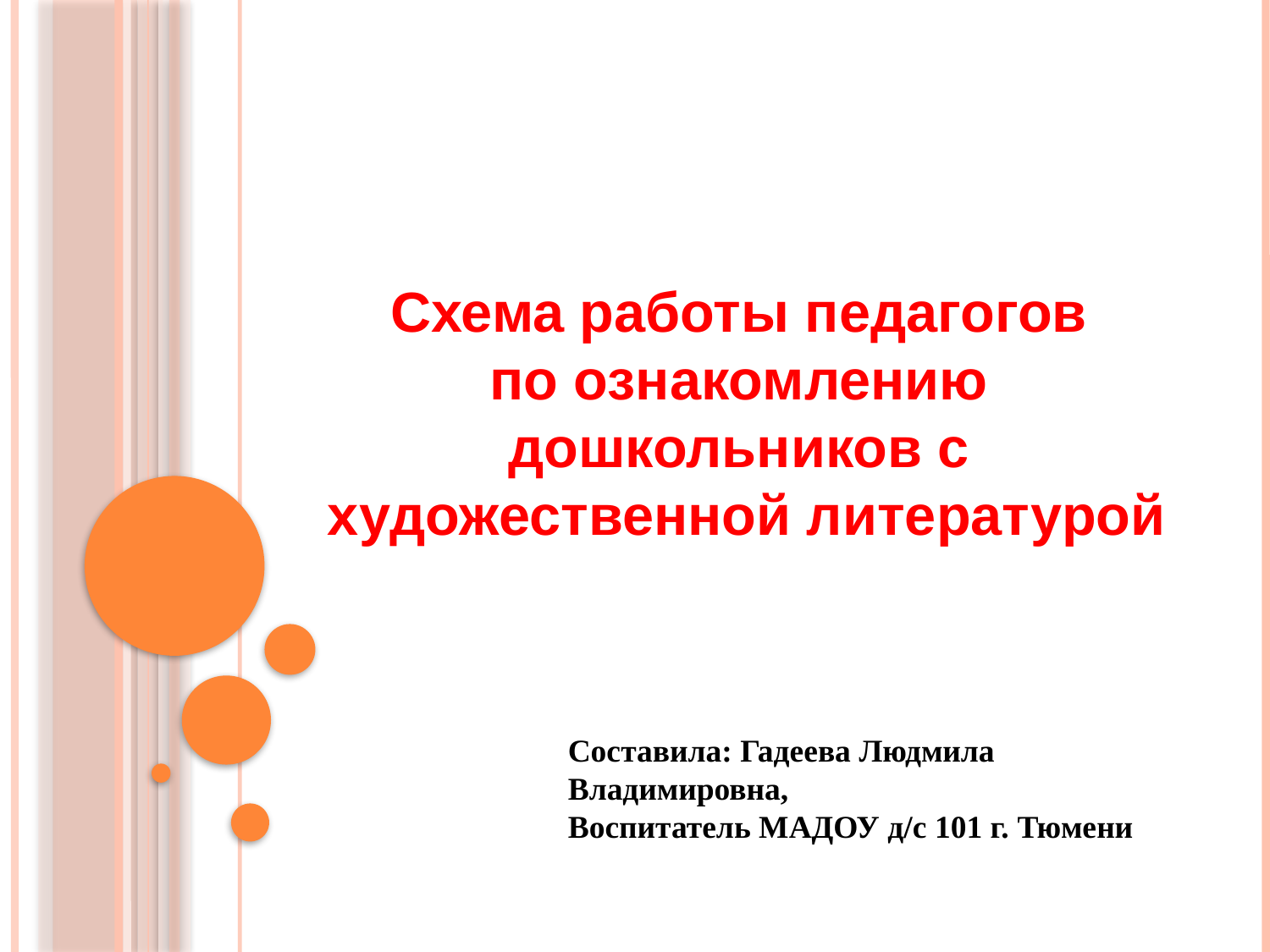

Схема работы педагогов
по ознакомлению
дошкольников с
художественной литературой
Составила: Гадеева Людмила Владимировна,
Воспитатель МАДОУ д/с 101 г. Тюмени